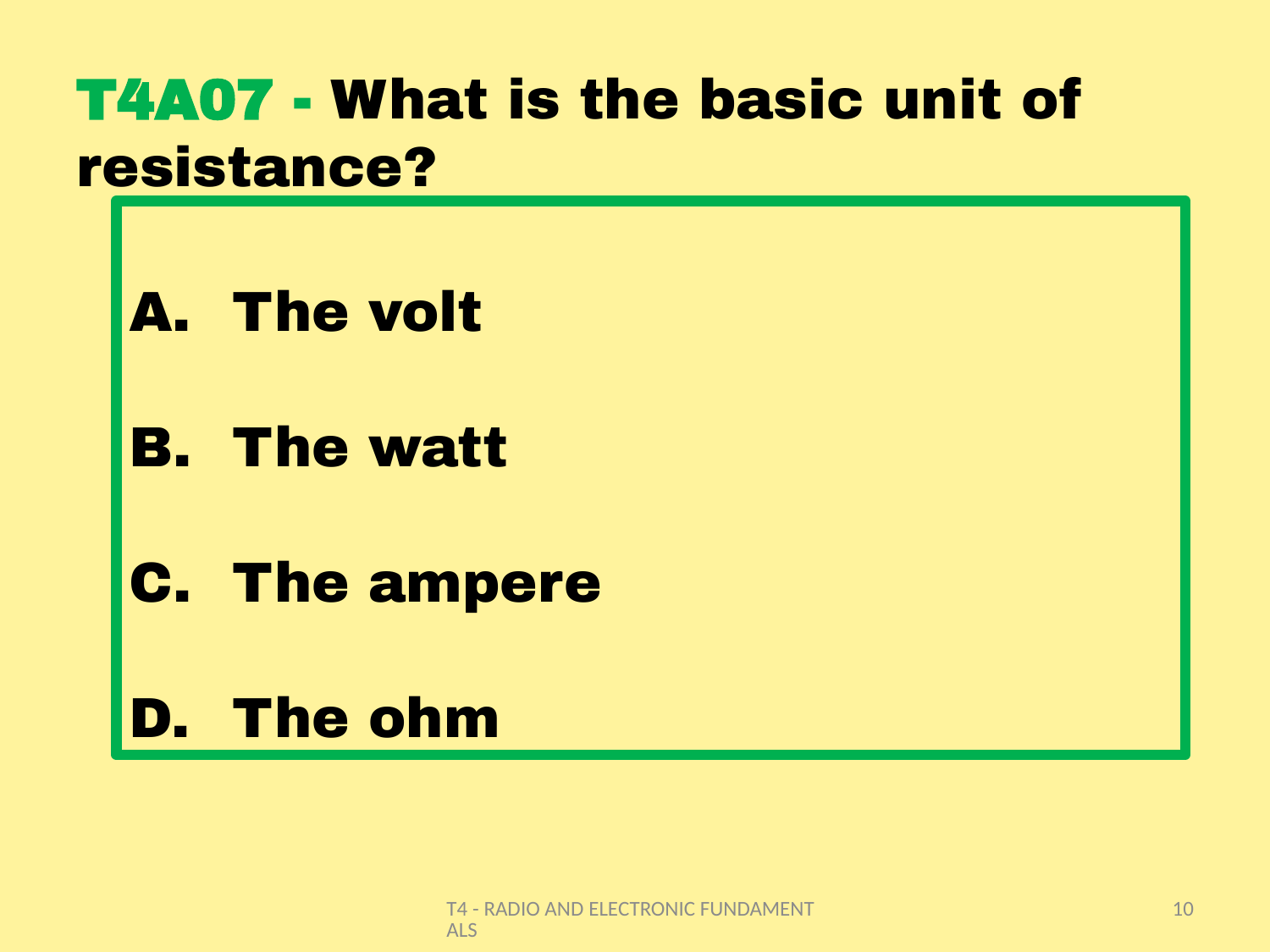

# T4A07 - What is the basic unit of resistance?
The volt
The watt
The ampere
The ohm
T4 - RADIO AND ELECTRONIC FUNDAMENTALS
10